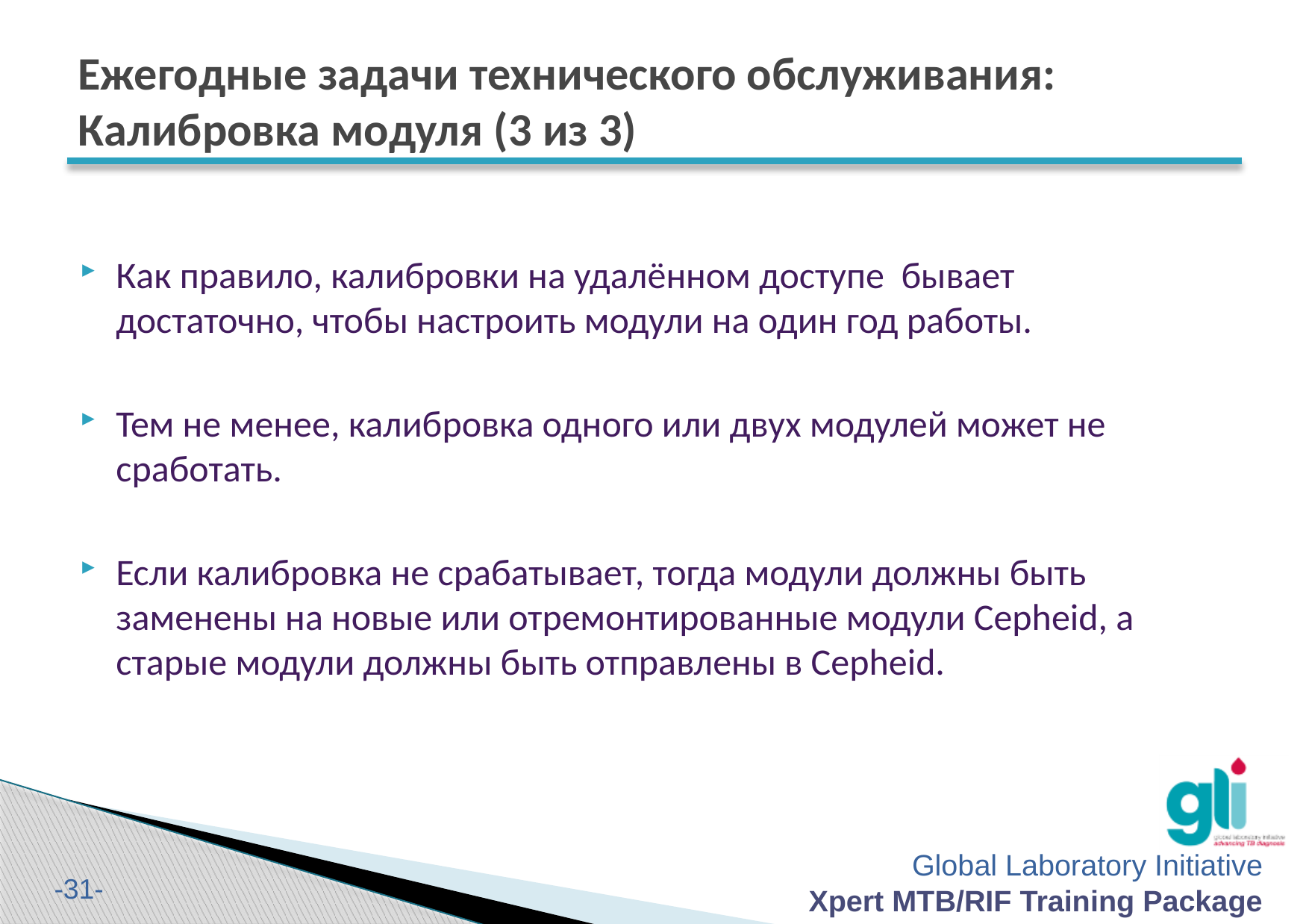

# Ежегодные задачи технического обслуживания: Калибровка модуля (3 из 3)
Как правило, калибровки на удалённом доступе  бывает достаточно, чтобы настроить модули на один год работы.

Тем не менее, калибровка одного или двух модулей может не сработать.

Если калибровка не срабатывает, тогда модули должны быть заменены на новые или отремонтированные модули Cepheid, а старые модули должны быть отправлены в Cepheid.